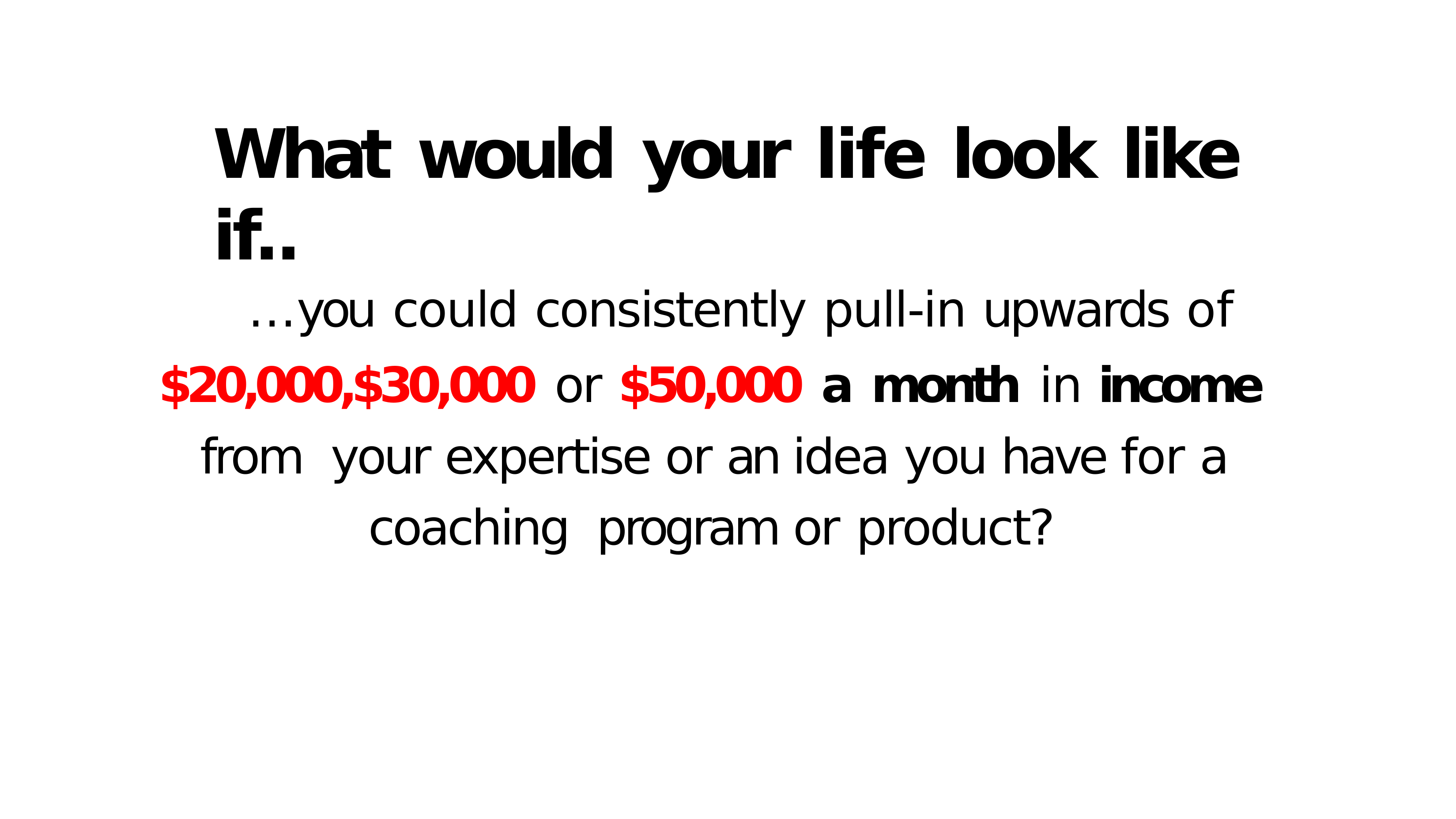

# What would your life look like if..
…you could consistently pull-in upwards of
$20,000,$30,000 or $50,000 a month in income from  your expertise or an idea you have for a coaching  program or product?